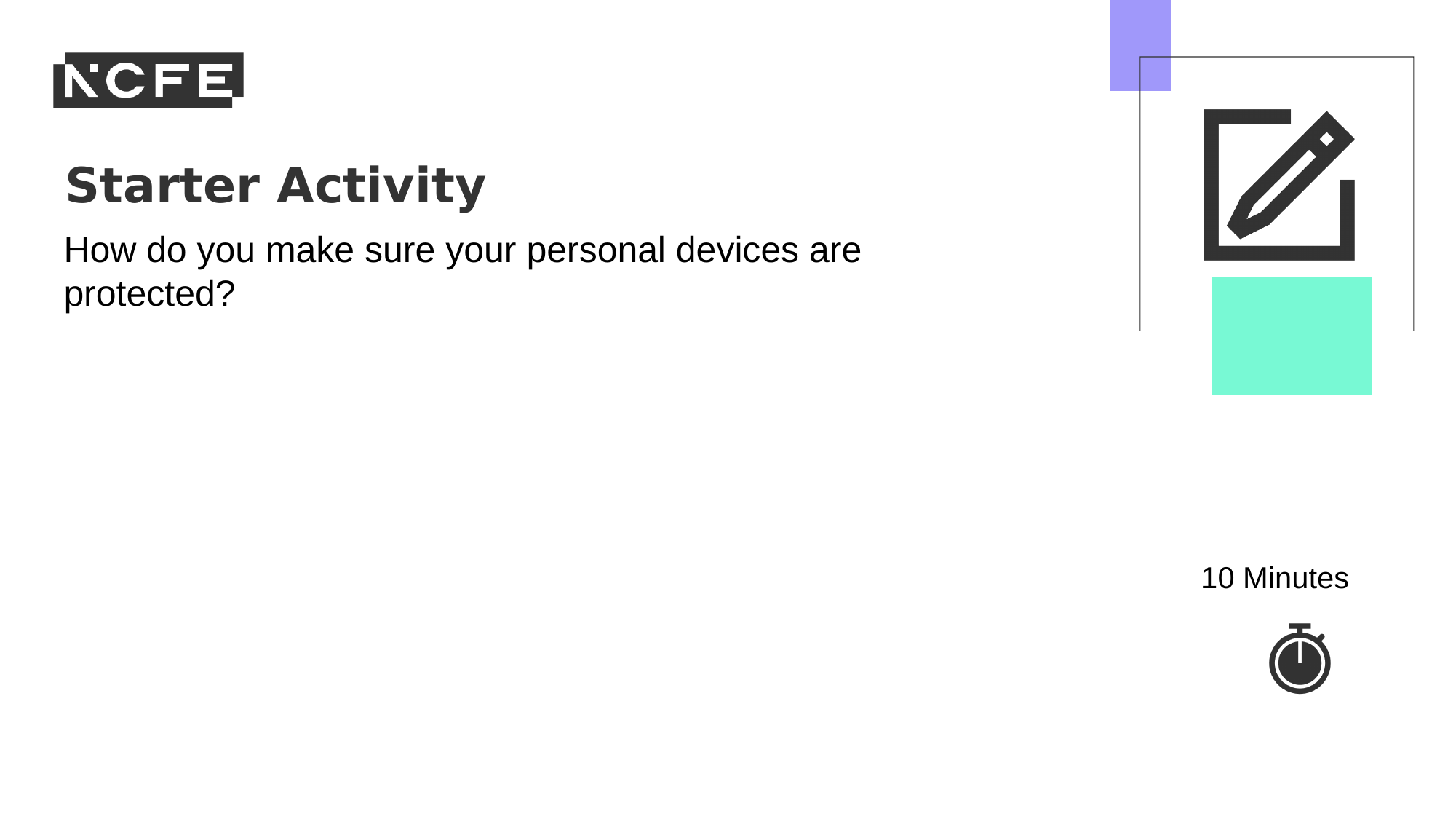

How do you make sure your personal devices are protected?
10 Minutes